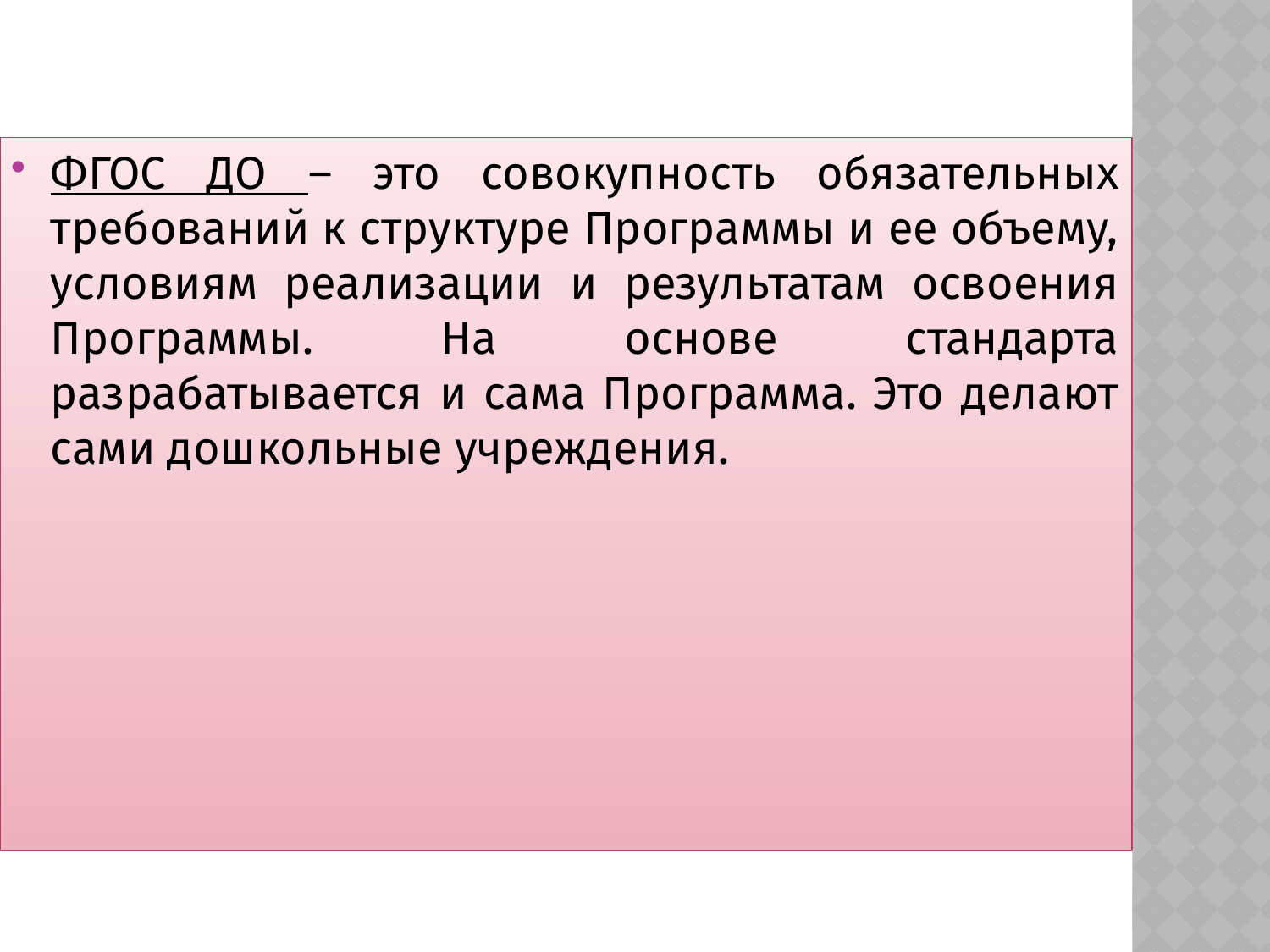

ФГОС ДО – это совокупность обязательных требований к структуре Программы и ее объему, условиям реализации и результатам освоения Программы. На основе стандарта разрабатывается и сама Программа. Это делают сами дошкольные учреждения.